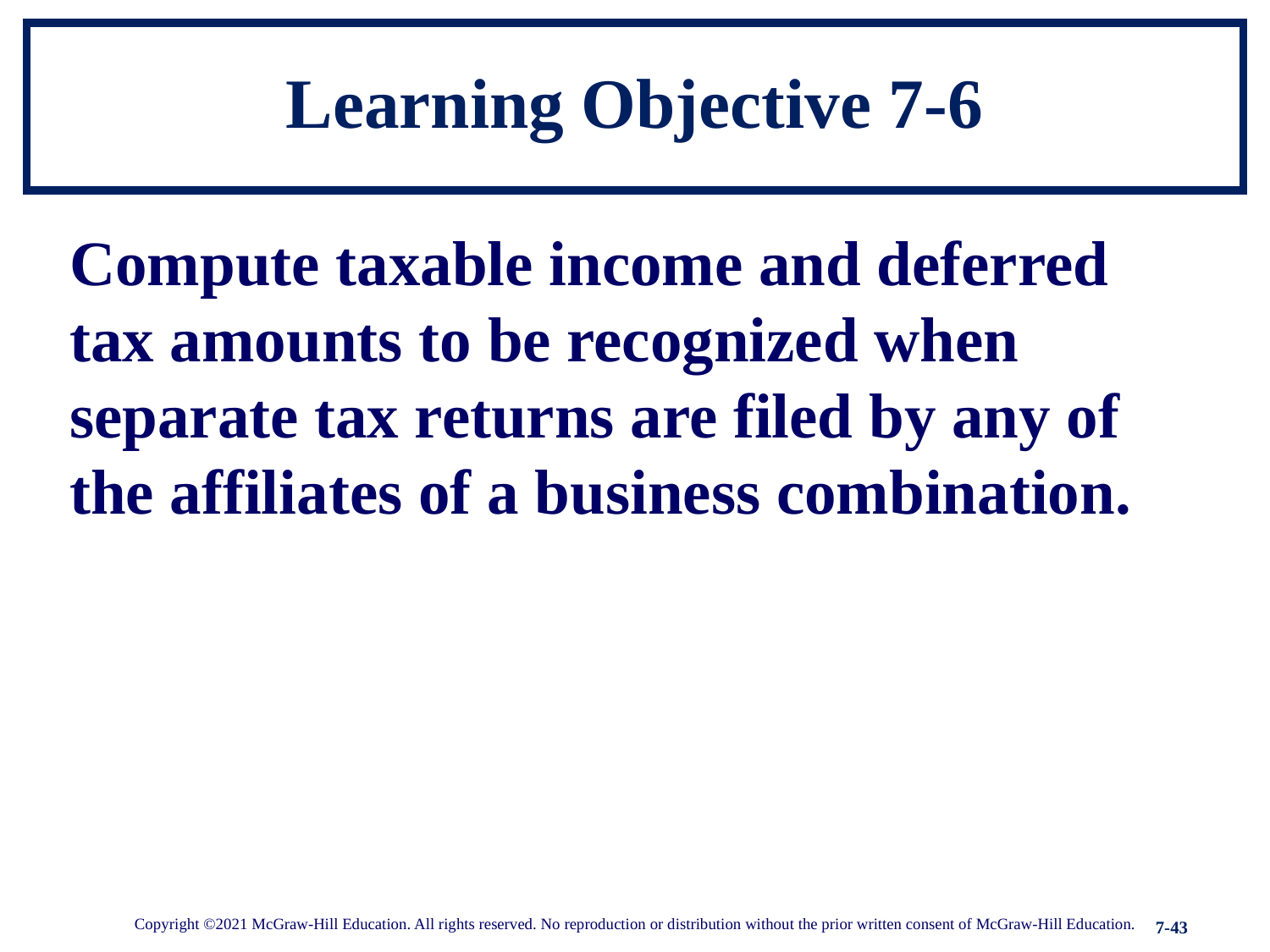

# Learning Objective 7-6
Compute taxable income and deferred tax amounts to be recognized when separate tax returns are filed by any of the affiliates of a business combination.
Copyright ©2021 McGraw-Hill Education. All rights reserved. No reproduction or distribution without the prior written consent of McGraw-Hill Education.
7-43